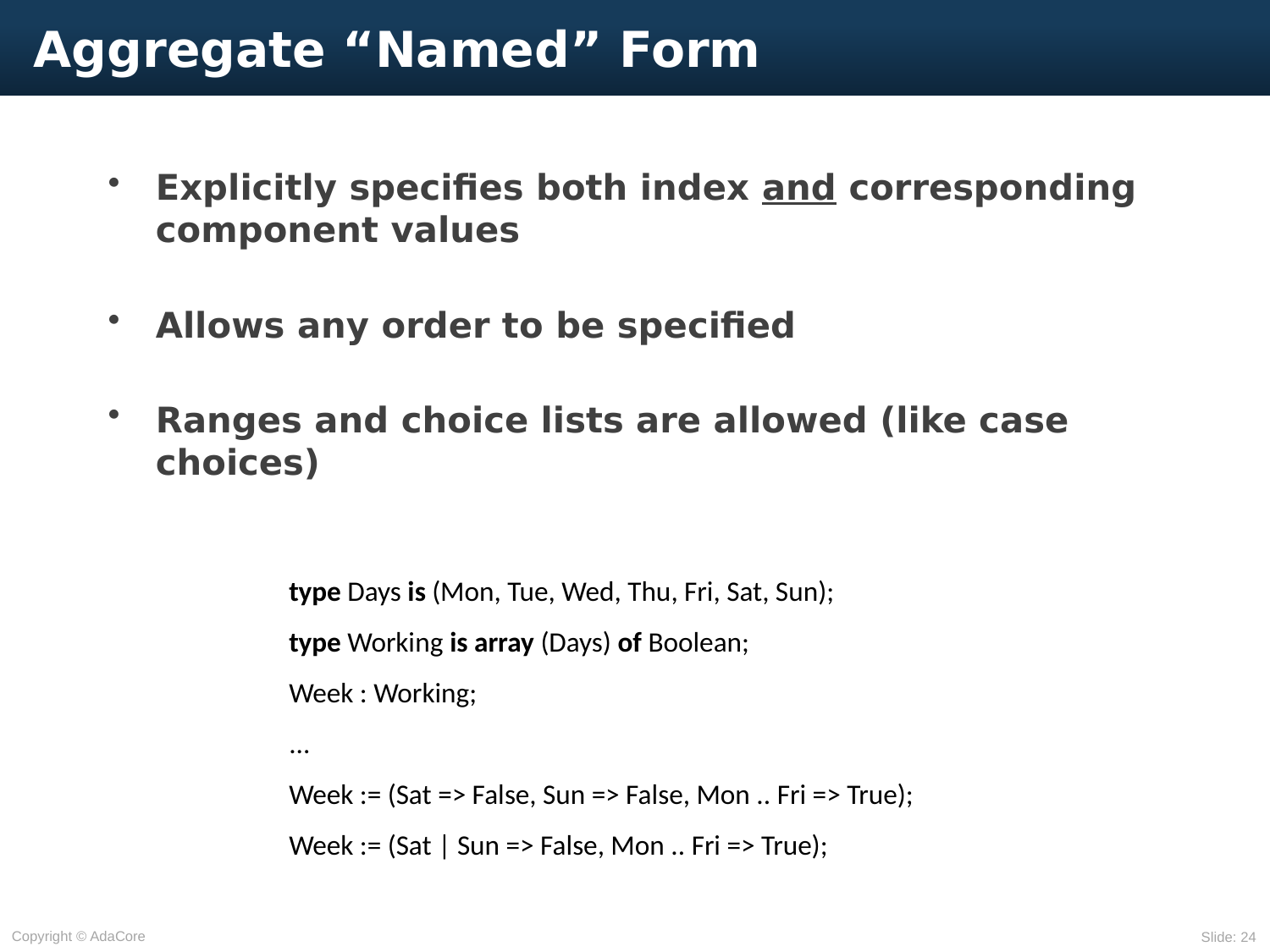

# Aggregate “Named” Form
Explicitly specifies both index and corresponding component values
Allows any order to be specified
Ranges and choice lists are allowed (like case choices)
type Days is (Mon, Tue, Wed, Thu, Fri, Sat, Sun);
type Working is array (Days) of Boolean;
Week : Working;
...
Week := (Sat => False, Sun => False, Mon .. Fri => True);
Week := (Sat | Sun => False, Mon .. Fri => True);